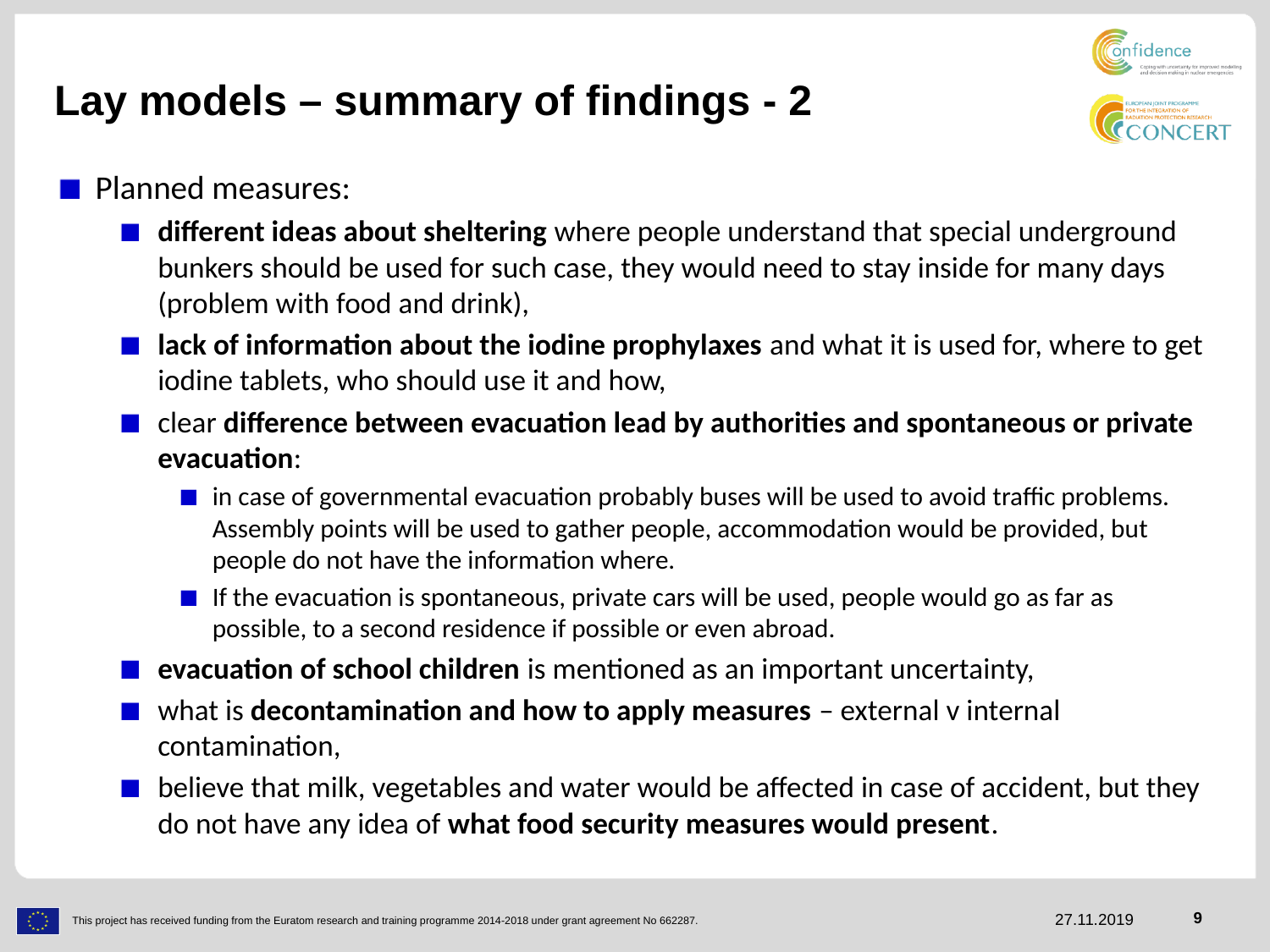

# Lay models – summary of findings - 2
Planned measures:
different ideas about sheltering where people understand that special underground bunkers should be used for such case, they would need to stay inside for many days (problem with food and drink),
lack of information about the iodine prophylaxes and what it is used for, where to get iodine tablets, who should use it and how,
clear difference between evacuation lead by authorities and spontaneous or private evacuation:
in case of governmental evacuation probably buses will be used to avoid traffic problems. Assembly points will be used to gather people, accommodation would be provided, but people do not have the information where.
If the evacuation is spontaneous, private cars will be used, people would go as far as possible, to a second residence if possible or even abroad.
evacuation of school children is mentioned as an important uncertainty,
what is decontamination and how to apply measures – external v internal contamination,
believe that milk, vegetables and water would be affected in case of accident, but they do not have any idea of what food security measures would present.